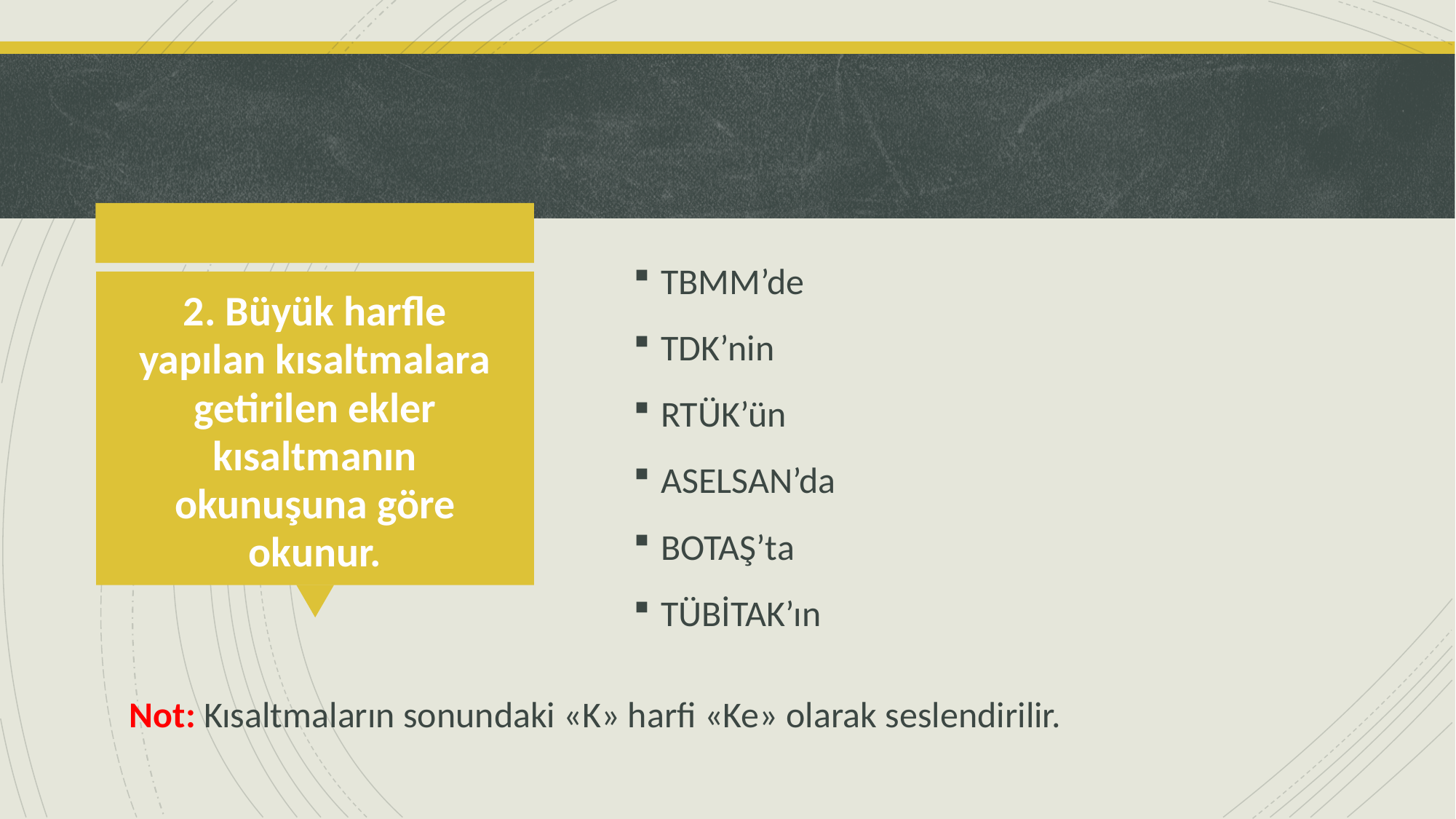

TBMM’de
TDK’nin
RTÜK’ün
ASELSAN’da
BOTAŞ’ta
TÜBİTAK’ın
# 2. Büyük harfle yapılan kısaltmalara getirilen ekler kısaltmanın okunuşuna göre okunur.
Not: Kısaltmaların sonundaki «K» harfi «Ke» olarak seslendirilir.